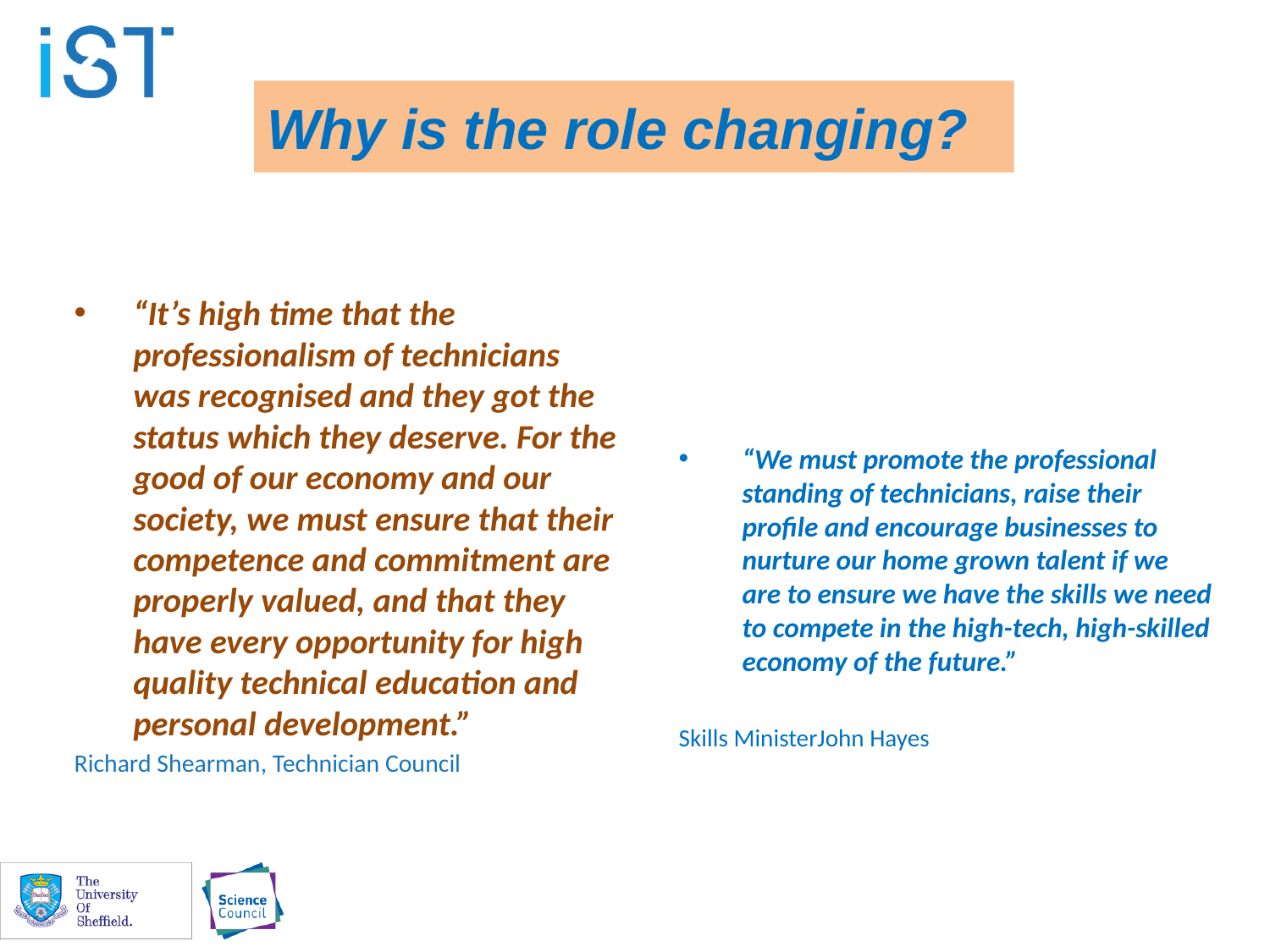

# Why is the role changing?
“It’s high time that the professionalism of technicians was recognised and they got the status which they deserve. For the good of our economy and our society, we must ensure that their competence and commitment are properly valued, and that they have every opportunity for high quality technical education and personal development.”
Richard Shearman, Technician Council
“We must promote the professional standing of technicians, raise their profile and encourage businesses to nurture our home grown talent if we are to ensure we have the skills we need to compete in the high-tech, high-skilled economy of the future.”

Skills MinisterJohn Hayes